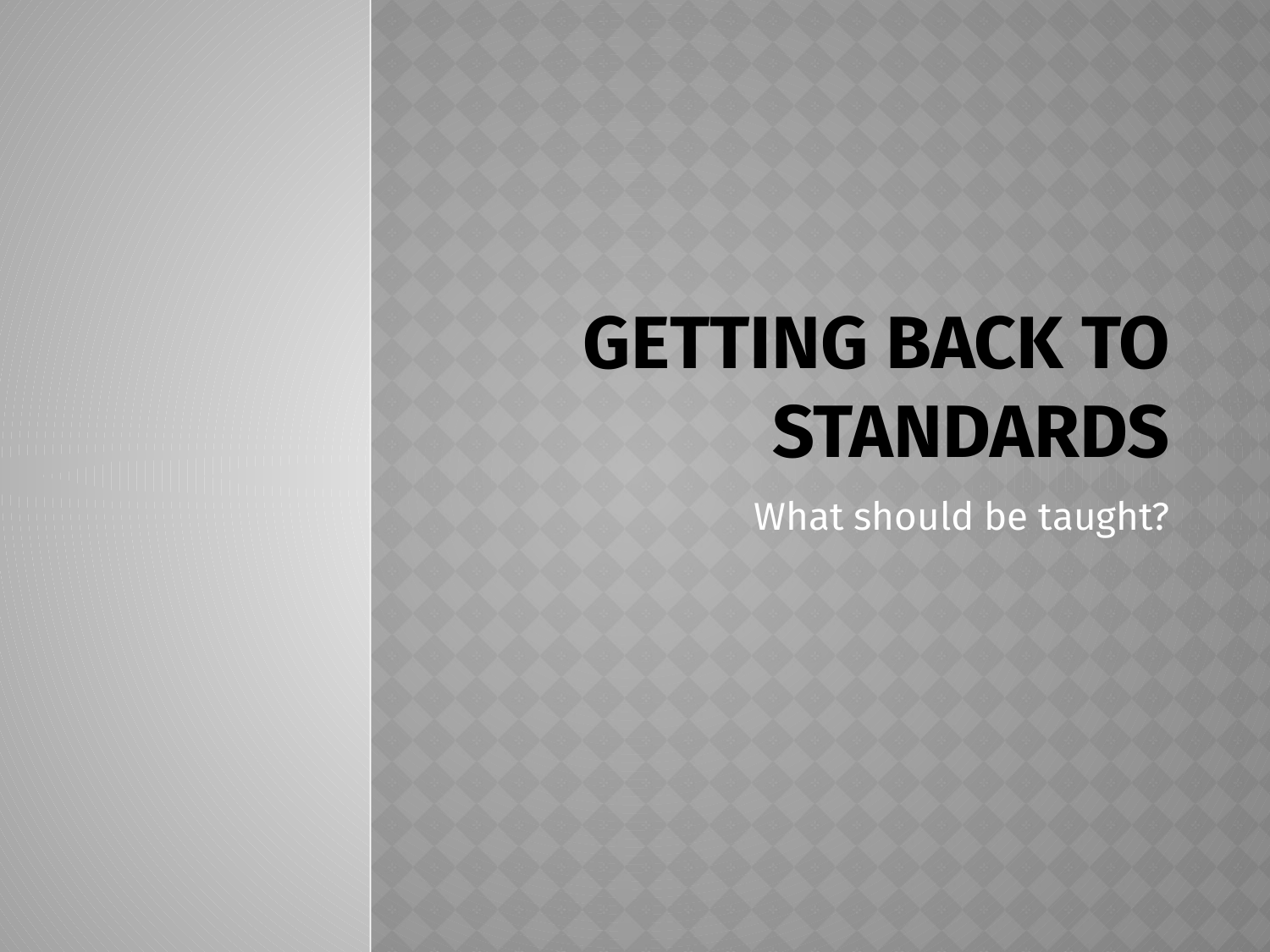

# Getting Back to Standards
What should be taught?